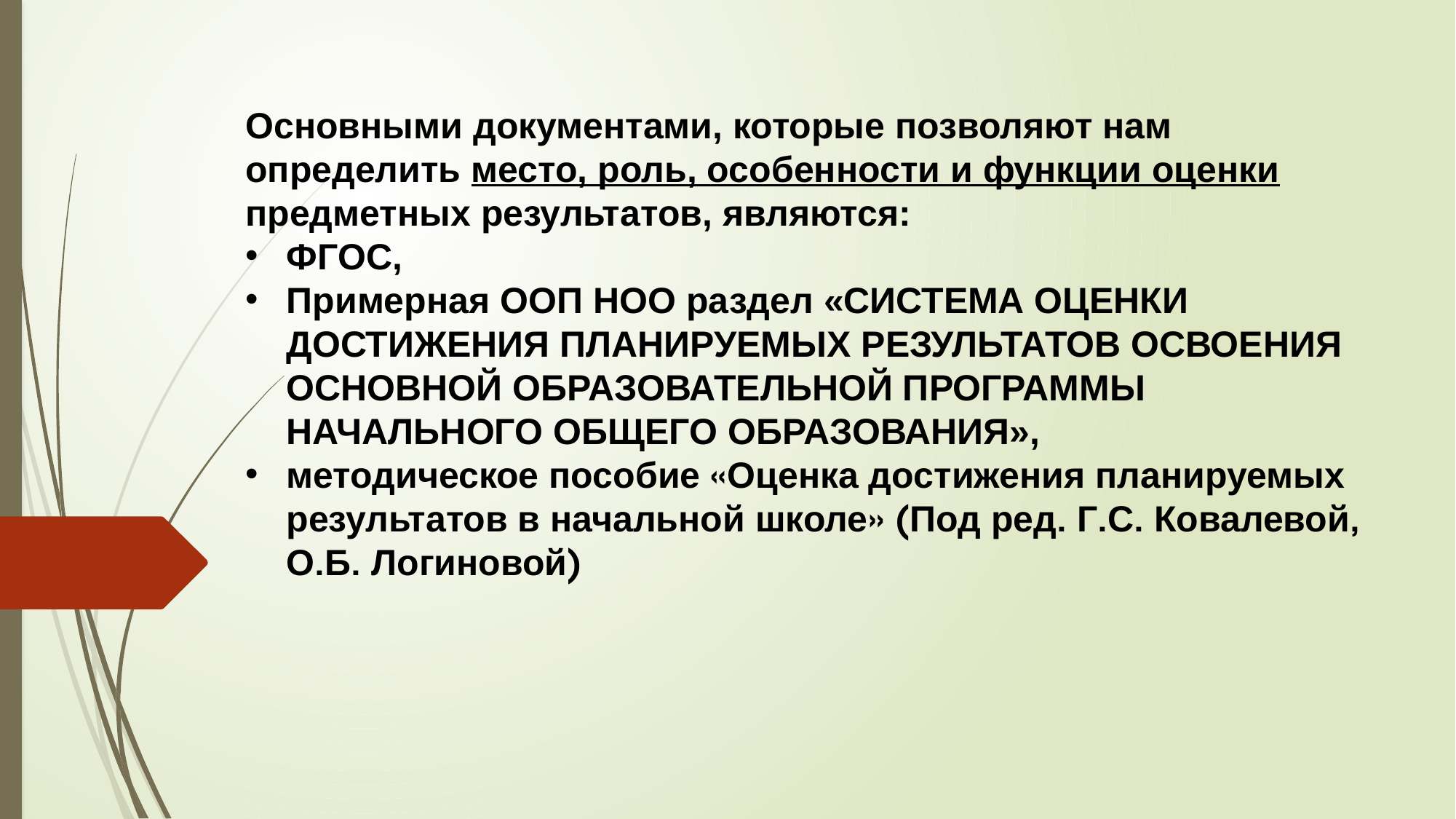

Основными документами, которые позволяют нам определить место, роль, особенности и функции оценки предметных результатов, являются:
ФГОС,
Примерная ООП НОО раздел «СИСТЕМА ОЦЕНКИ ДОСТИЖЕНИЯ ПЛАНИРУЕМЫХ РЕЗУЛЬТАТОВ ОСВОЕНИЯ ОСНОВНОЙ ОБРАЗОВАТЕЛЬНОЙ ПРОГРАММЫ НАЧАЛЬНОГО ОБЩЕГО ОБРАЗОВАНИЯ»,
методическое пособие «Оценка достижения планируемых результатов в начальной школе» (Под ред. Г.С. Ковалевой, О.Б. Логиновой)